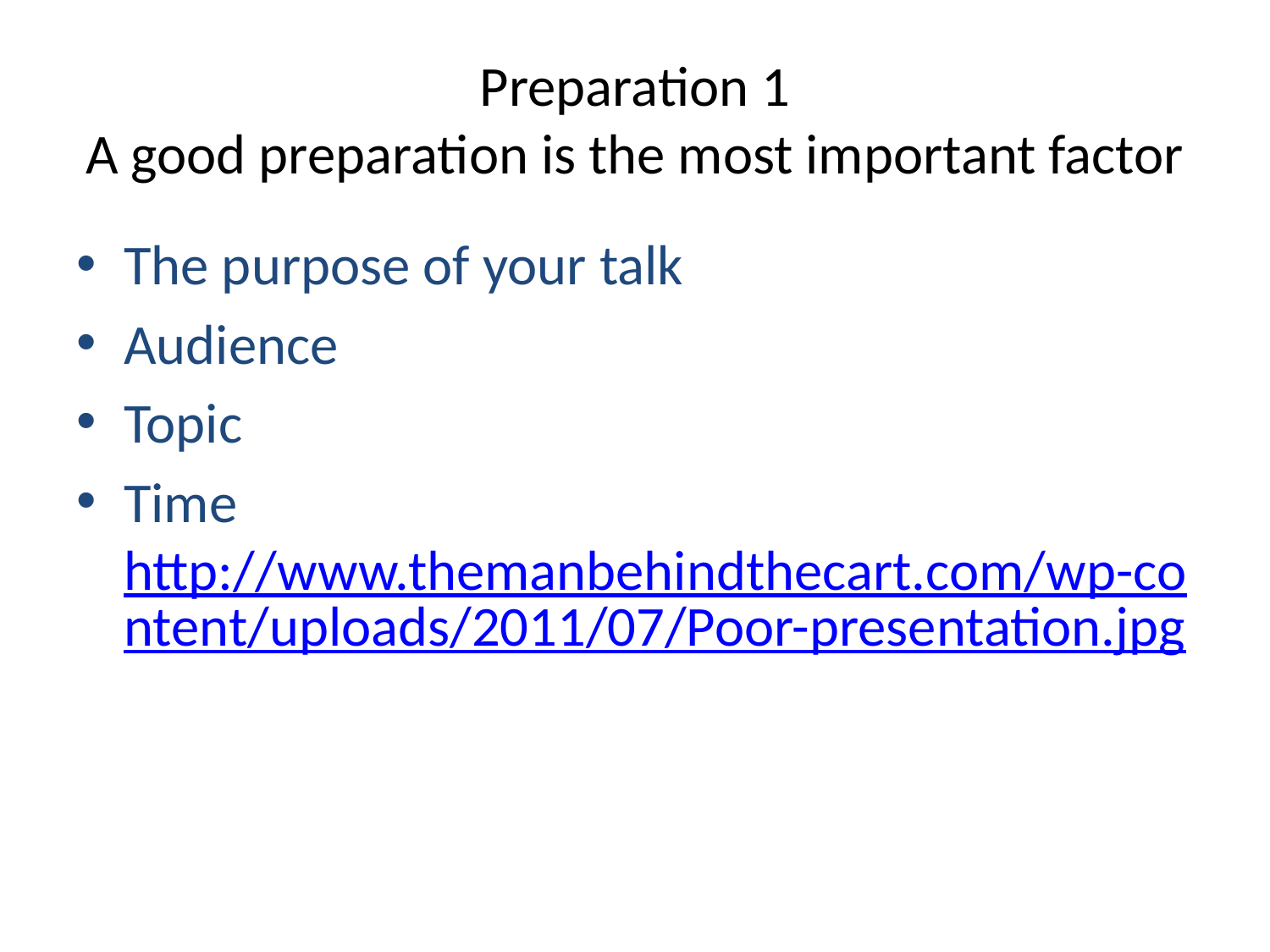

# Preparation 1 A good preparation is the most important factor
The purpose of your talk
Audience
Topic
Time http://www.themanbehindthecart.com/wp-content/uploads/2011/07/Poor-presentation.jpg